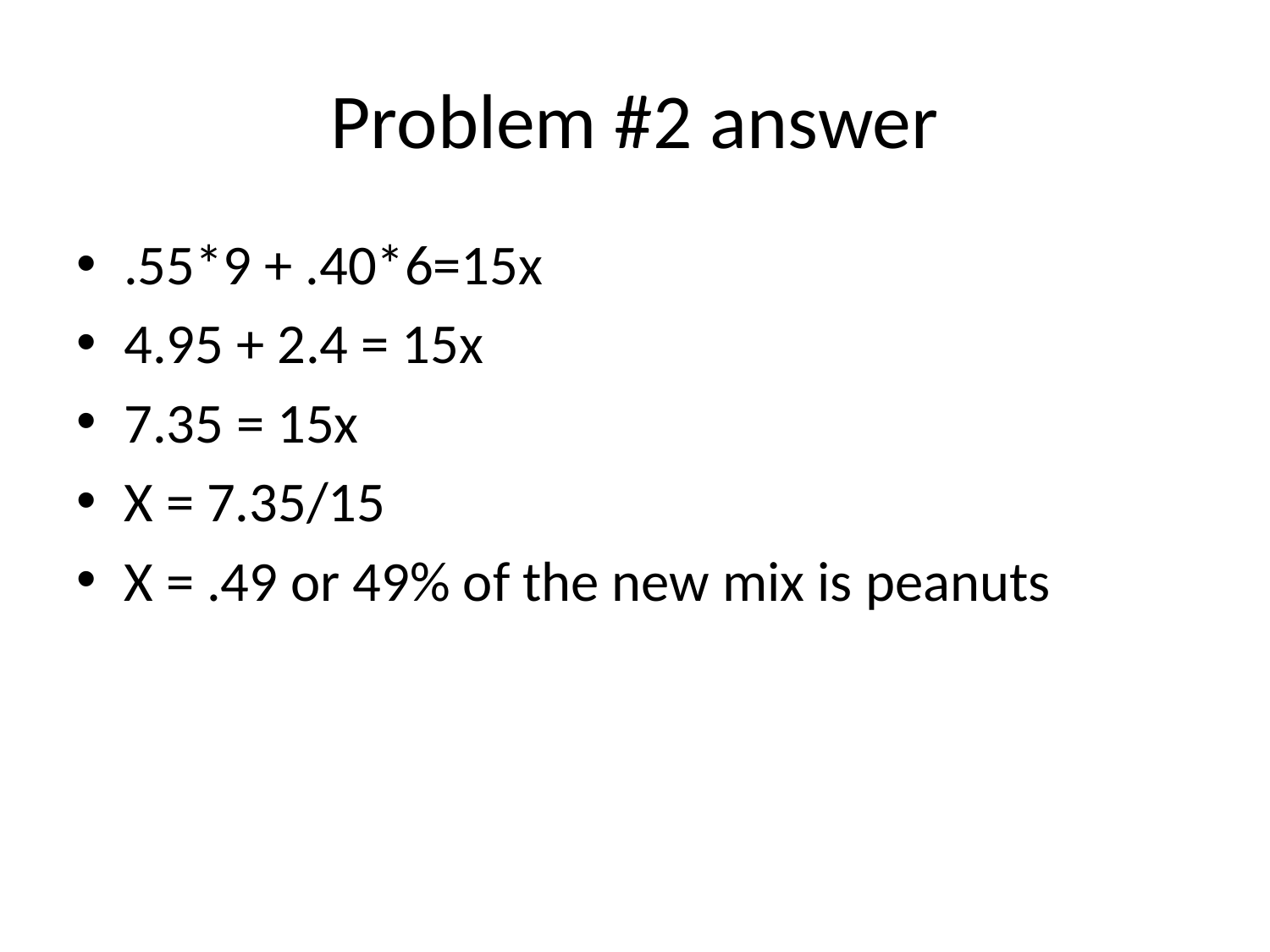

# Problem #2 answer
.55*9 + .40*6=15x
4.95 + 2.4 = 15x
7.35 = 15x
X = 7.35/15
X = .49 or 49% of the new mix is peanuts